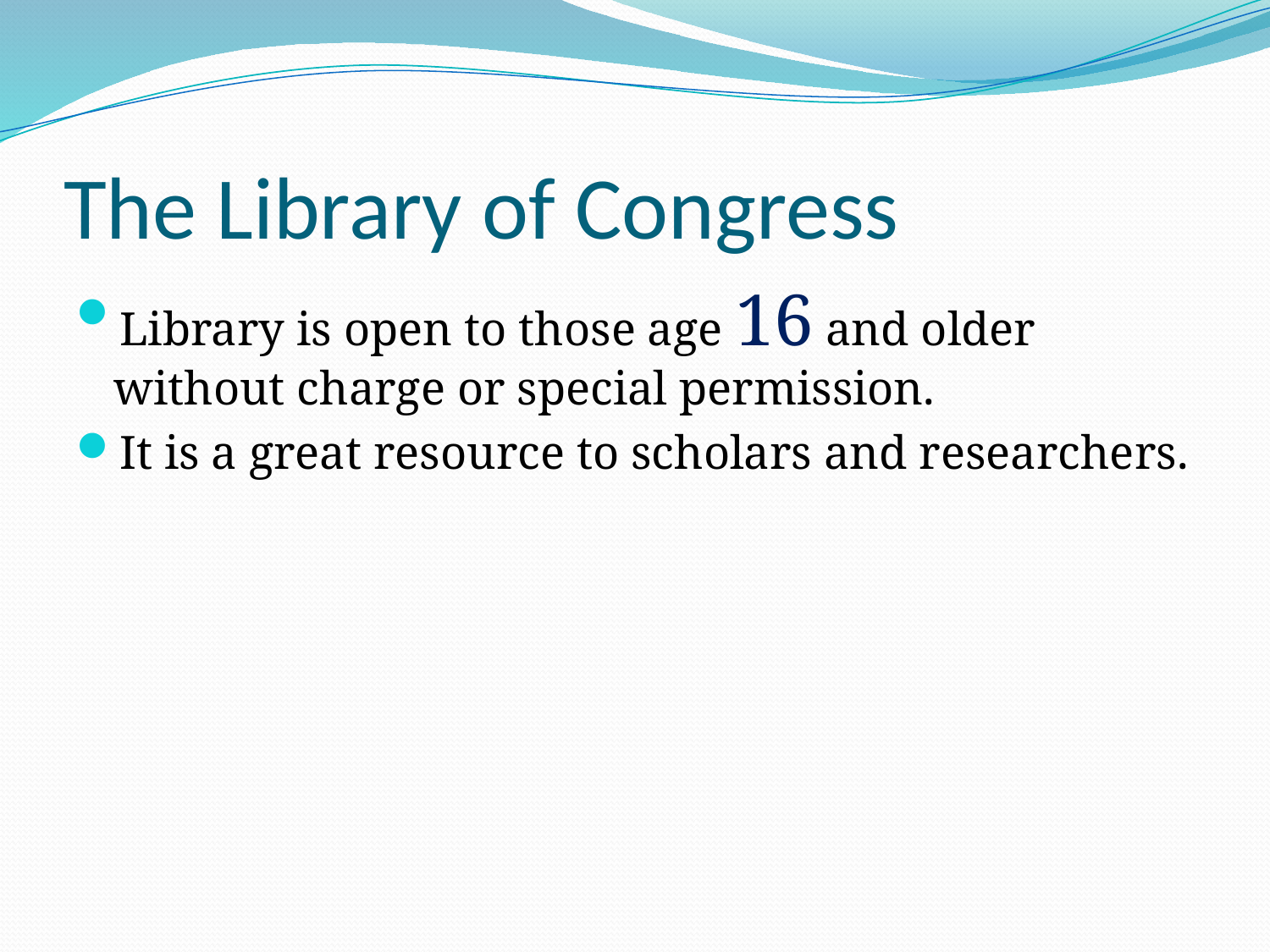

# The Library of Congress
Library is open to those age 16 and older without charge or special permission.
It is a great resource to scholars and researchers.